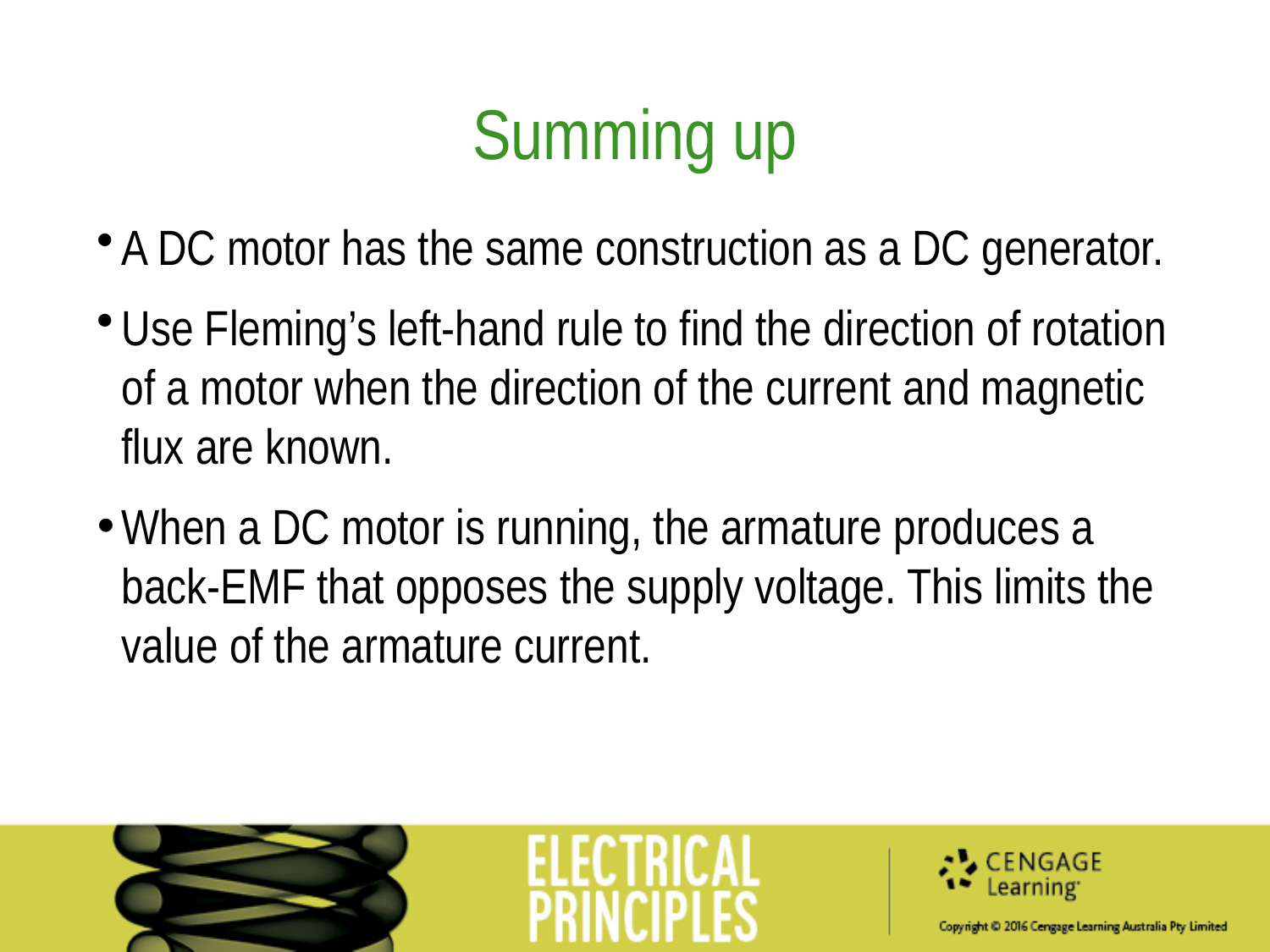

Summing up
A DC motor has the same construction as a DC generator.
Use Fleming’s left-hand rule to find the direction of rotation of a motor when the direction of the current and magnetic flux are known.
When a DC motor is running, the armature produces a back-EMF that opposes the supply voltage. This limits the value of the armature current.